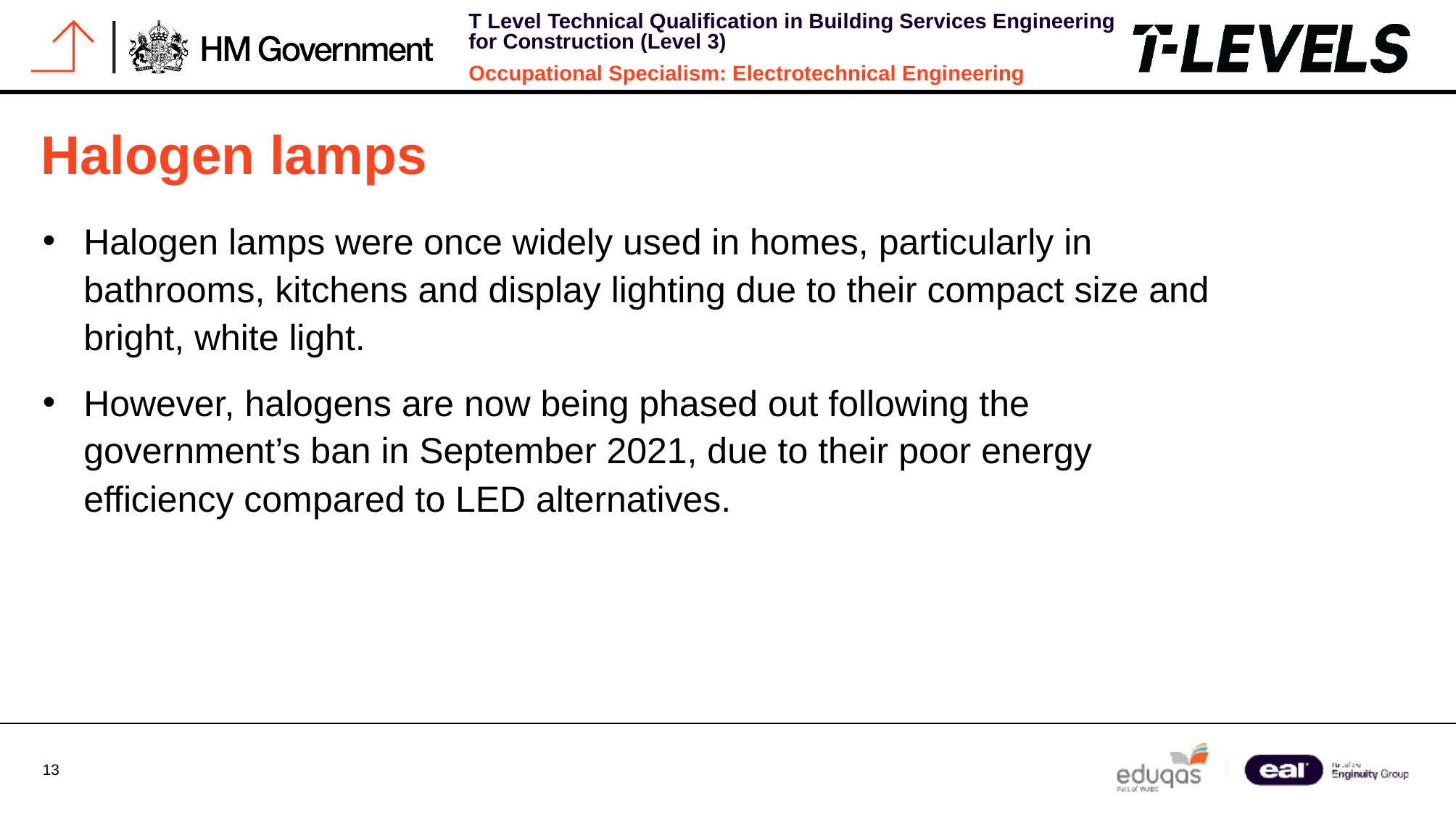

# Halogen lamps
Halogen lamps were once widely used in homes, particularly in bathrooms, kitchens and display lighting due to their compact size and bright, white light.
However, halogens are now being phased out following the government’s ban in September 2021, due to their poor energy efficiency compared to LED alternatives.